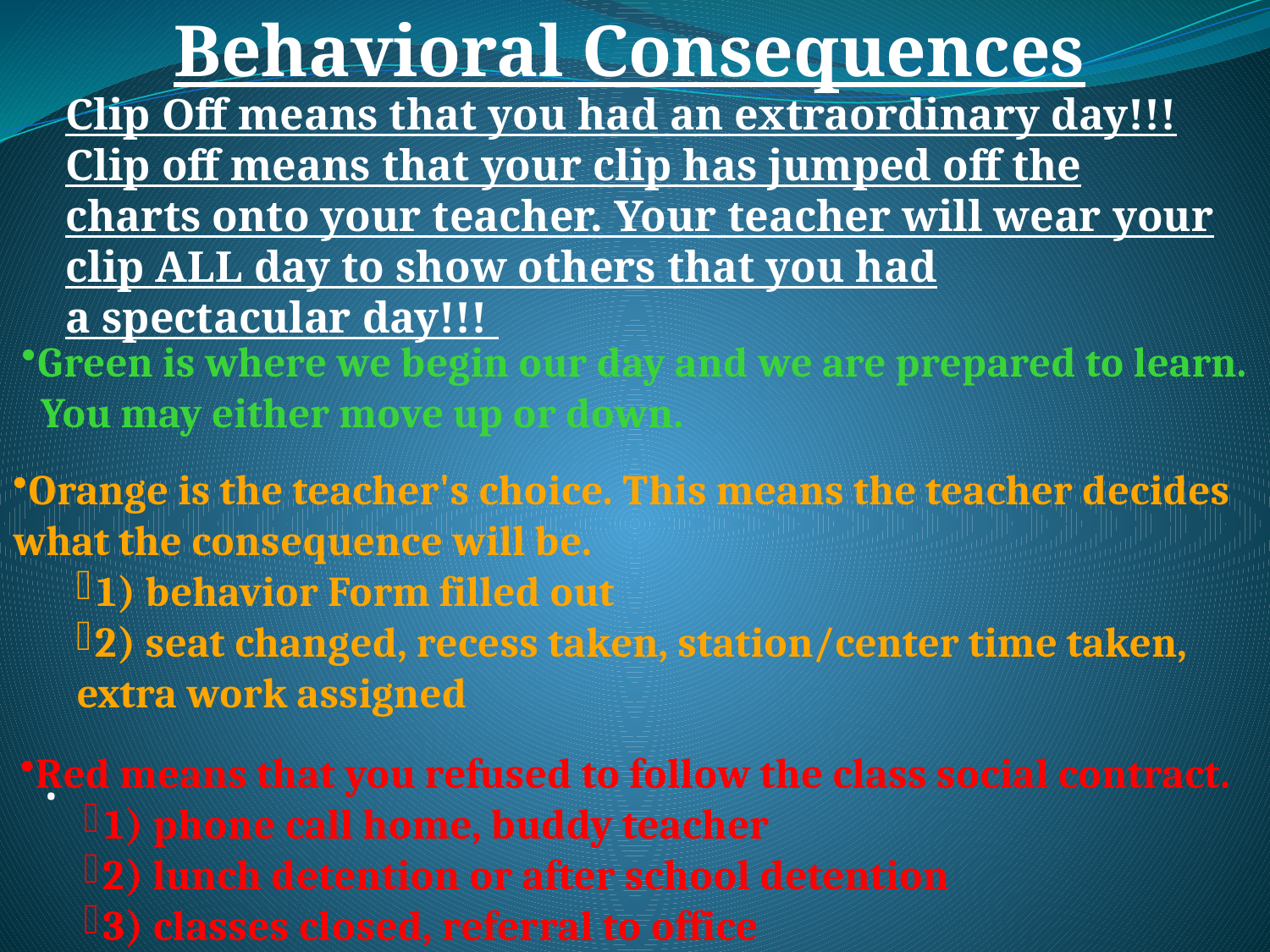

Behavioral Consequences

Clip Off means that you had an extraordinary day!!! Clip off means that your clip has jumped off the charts onto your teacher. Your teacher will wear your clip ALL day to show others that you had a spectacular day!!!
Green is where we begin our day and we are prepared to learn.
  You may either move up or down.
Orange is the teacher's choice. This means the teacher decides what the consequence will be.
1) behavior Form filled out
2) seat changed, recess taken, station/center time taken, extra work assigned
.
Red means that you refused to follow the class social contract.
1) phone call home, buddy teacher
2) lunch detention or after school detention
3) classes closed, referral to office